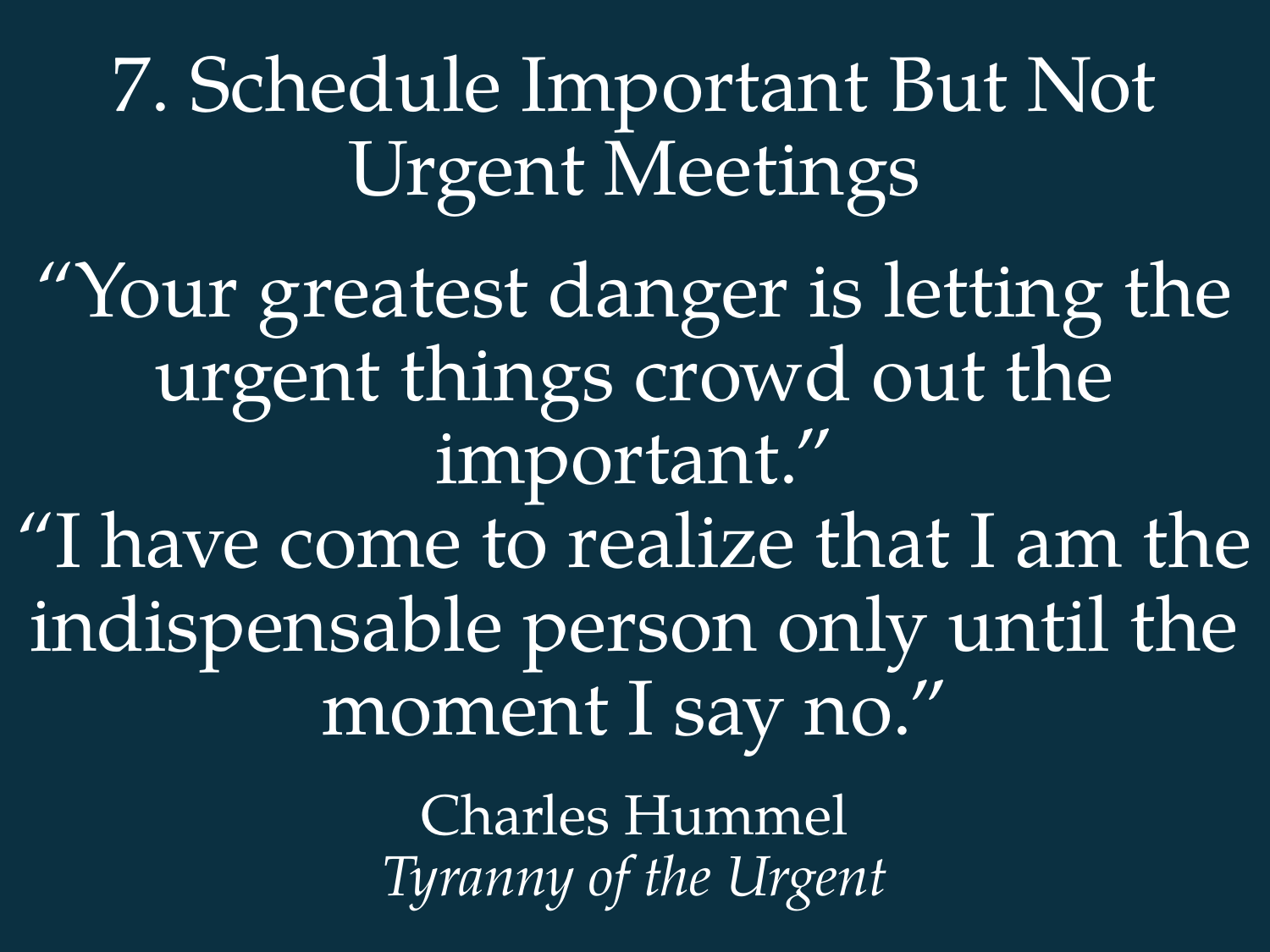

# 7. Schedule Important But Not Urgent Meetings “Your greatest danger is letting the urgent things crowd out the important.” “I have come to realize that I am the indispensable person only until the moment I say no.” Charles Hummel Tyranny of the Urgent